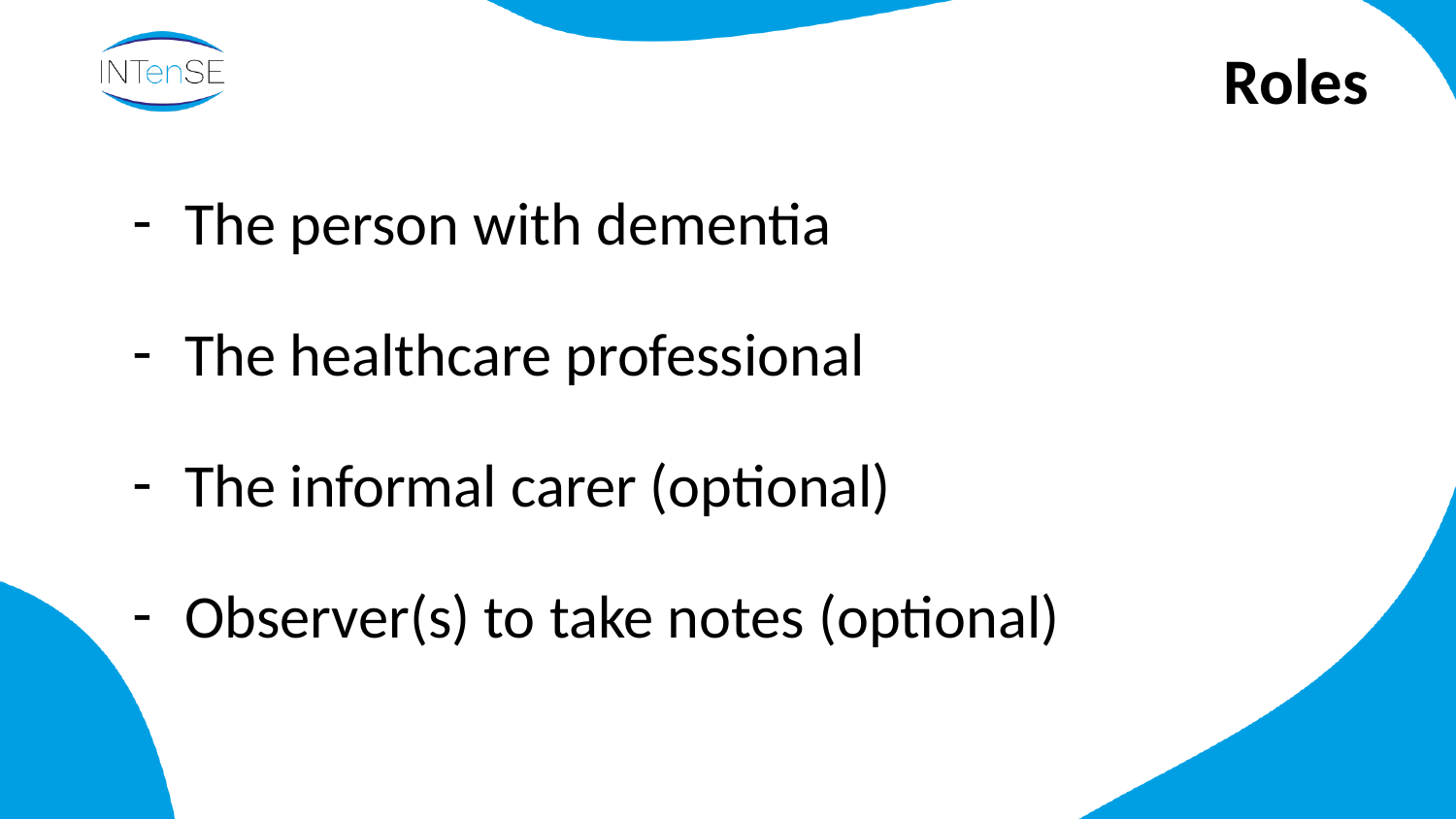

# Roles
The person with dementia

The healthcare professional

The informal carer (optional)

Observer(s) to take notes (optional)